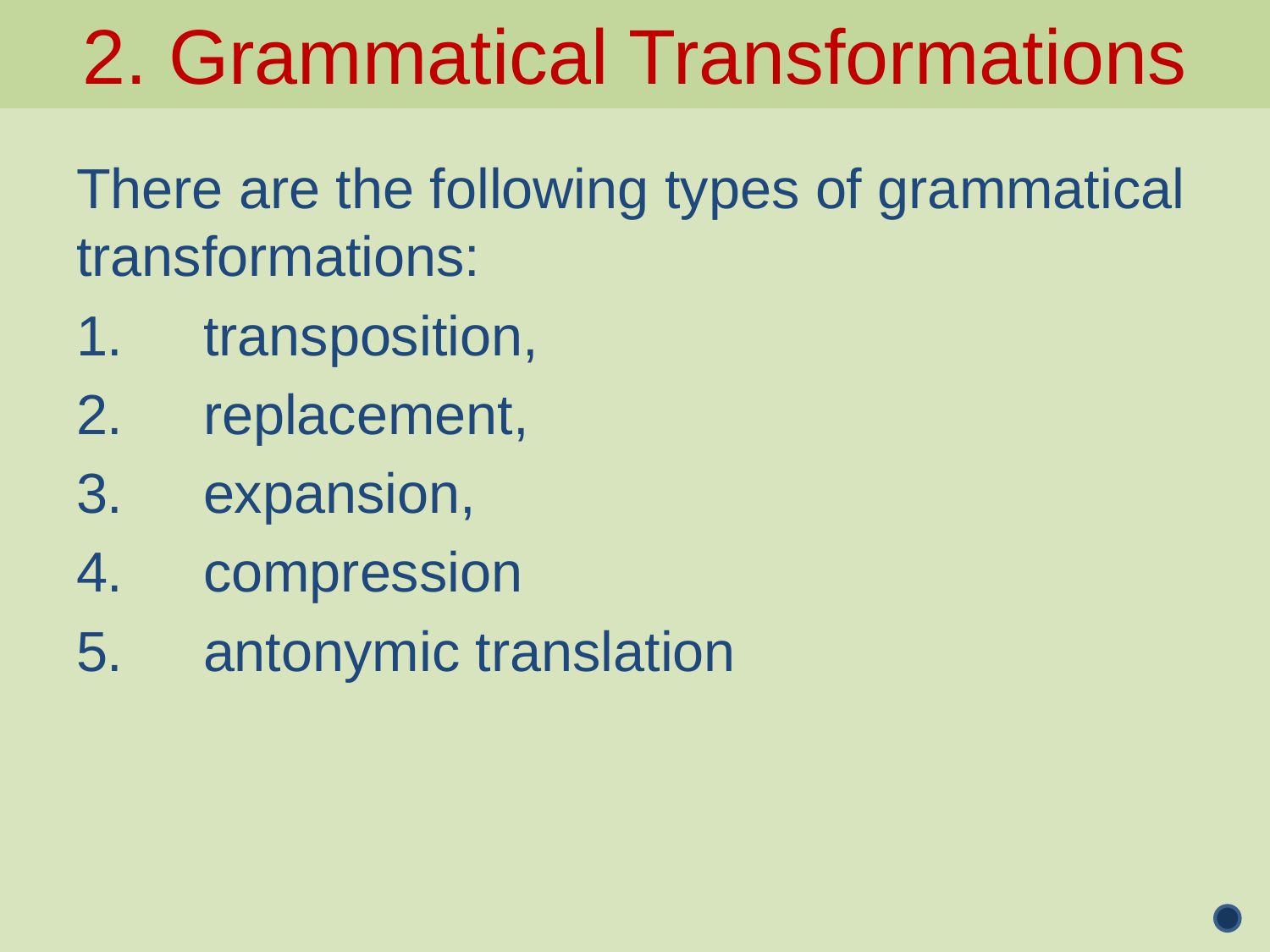

2. Grammatical Transformations
There are the following types of grammatical transformations:
1.	transposition,
2.	replacement,
3.	expansion,
4.	compression
5.	antonymic translation